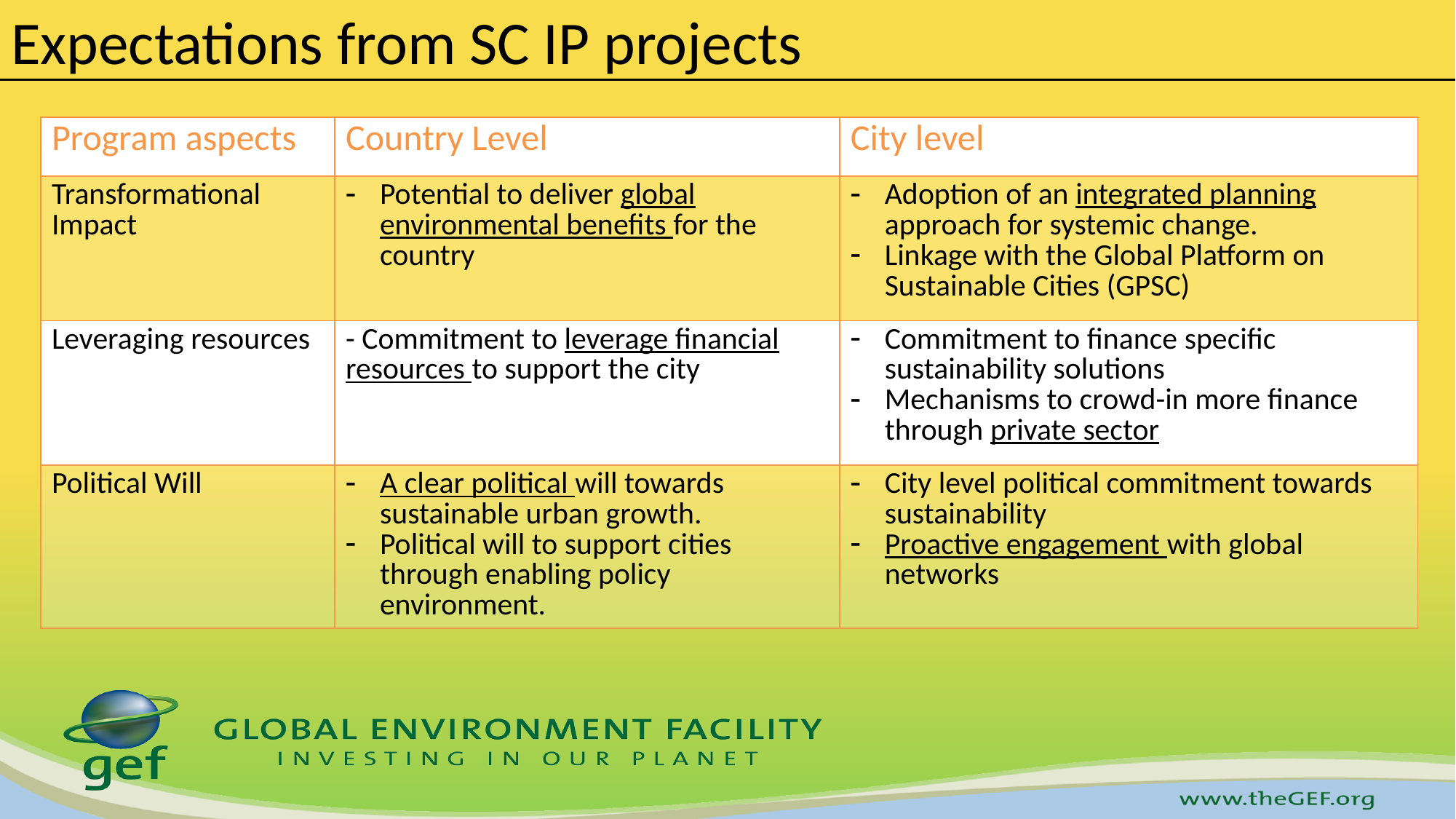

# Expectations from SC IP projects
| Program aspects | Country Level | City level |
| --- | --- | --- |
| Transformational Impact | Potential to deliver global environmental benefits for the country | Adoption of an integrated planning approach for systemic change. Linkage with the Global Platform on Sustainable Cities (GPSC) |
| Leveraging resources | - Commitment to leverage financial resources to support the city | Commitment to finance specific sustainability solutions Mechanisms to crowd-in more finance through private sector |
| Political Will | A clear political will towards sustainable urban growth. Political will to support cities through enabling policy environment. | City level political commitment towards sustainability Proactive engagement with global networks |